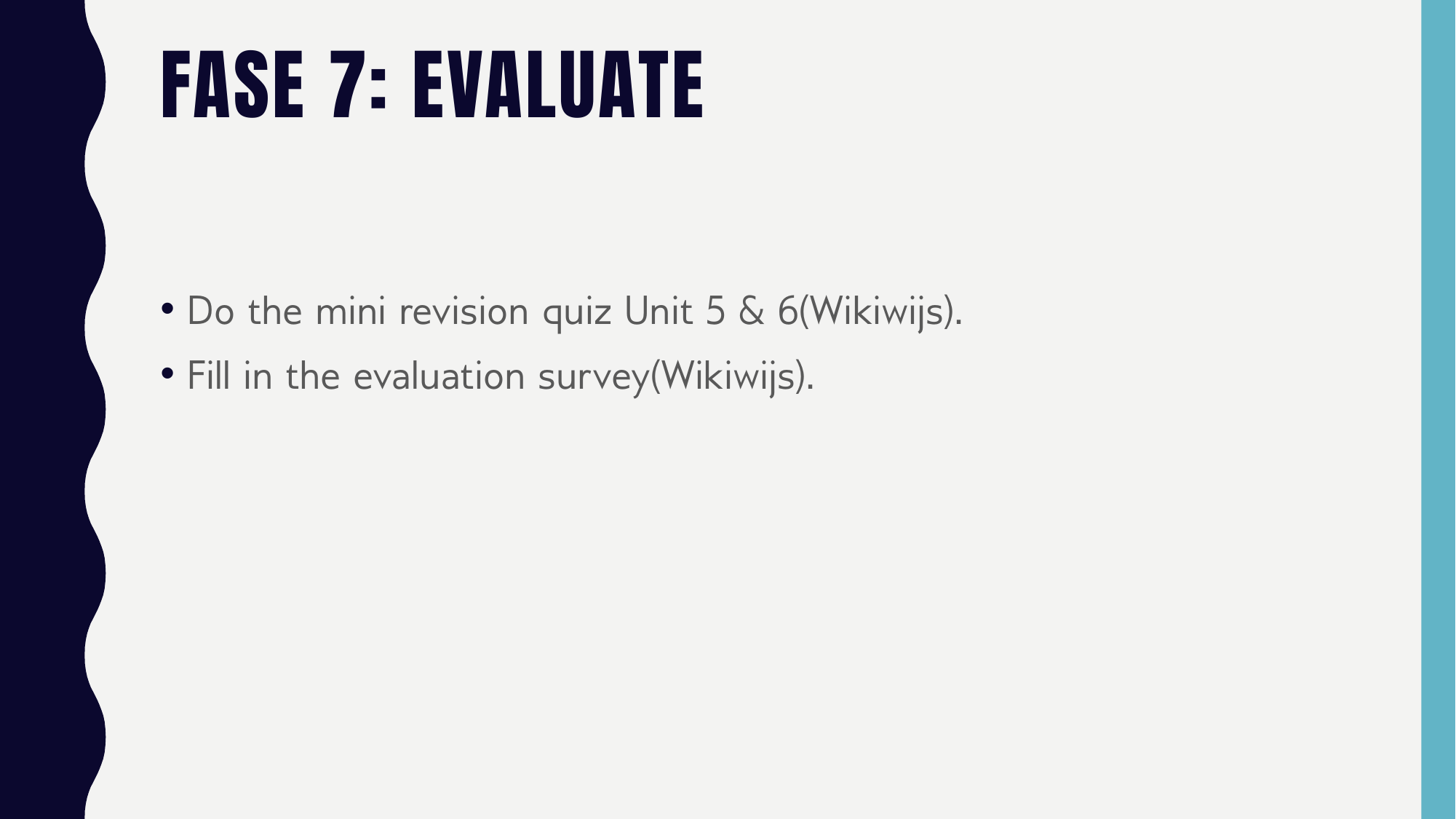

# Fase 7: evaluate
Do the mini revision quiz Unit 5 & 6(Wikiwijs).
Fill in the evaluation survey(Wikiwijs).